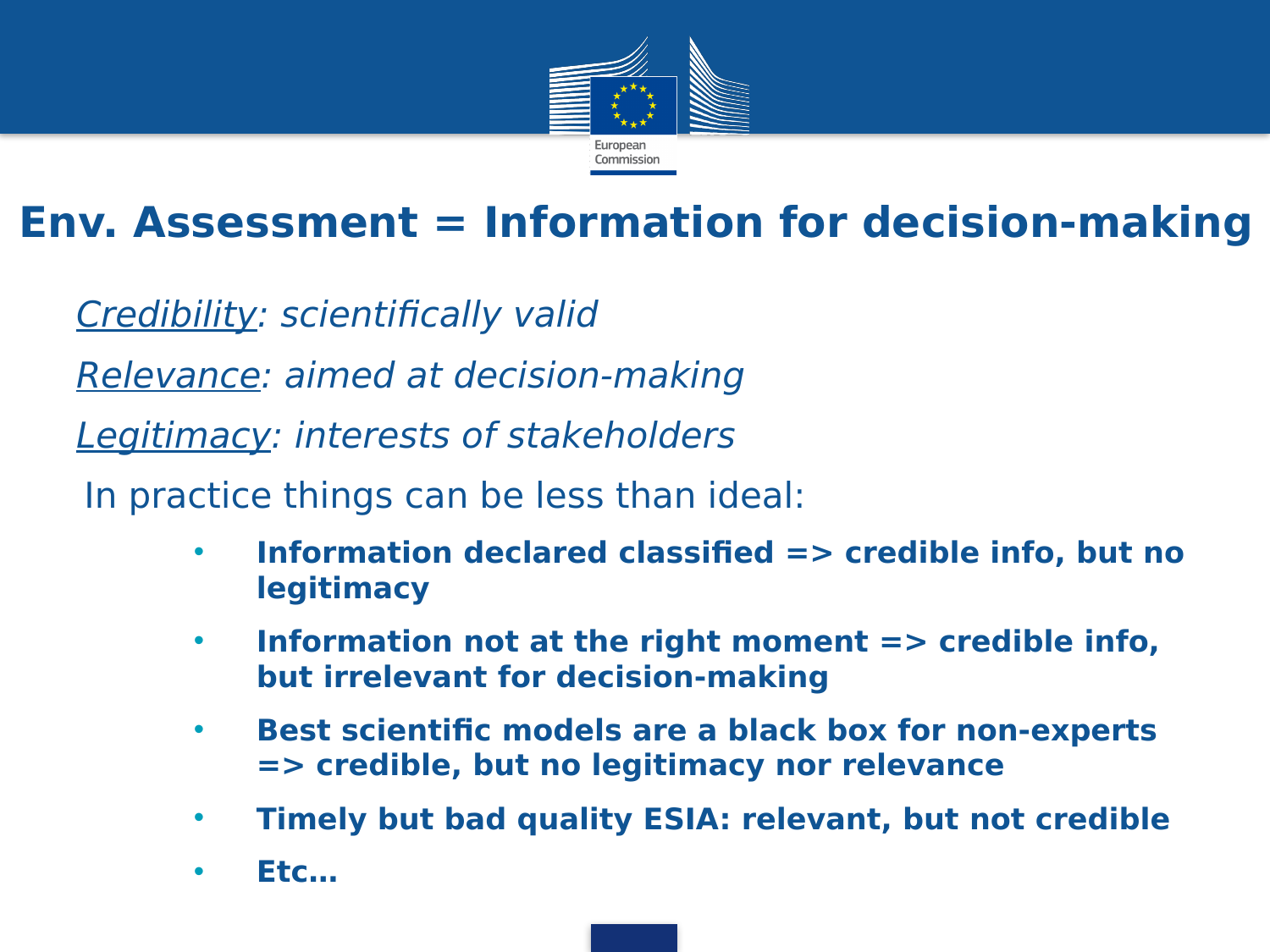

# Env. Assessment = Information for decision-making
Credibility: scientifically valid
Relevance: aimed at decision-making
Legitimacy: interests of stakeholders
In practice things can be less than ideal:
Information declared classified => credible info, but no legitimacy
Information not at the right moment => credible info, but irrelevant for decision-making
Best scientific models are a black box for non-experts => credible, but no legitimacy nor relevance
Timely but bad quality ESIA: relevant, but not credible
Etc…